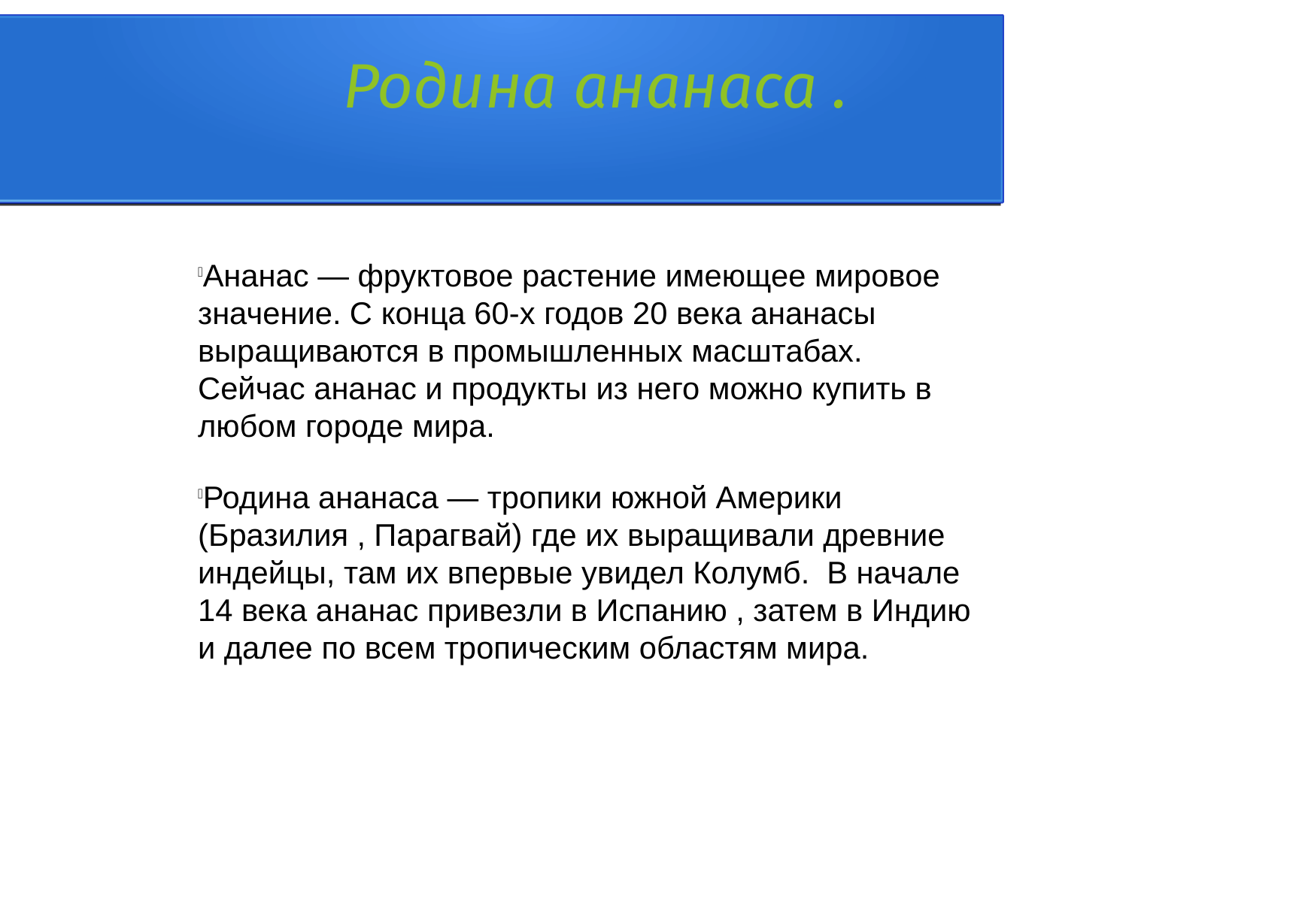

Родина ананаса .
Ананас — фруктовое растение имеющее мировое значение. С конца 60-х годов 20 века ананасы выращиваются в промышленных масштабах. Сейчас ананас и продукты из него можно купить в любом городе мира.

Родина ананаса — тропики южной Америки (Бразилия , Парагвай) где их выращивали древние индейцы, там их впервые увидел Колумб.  В начале 14 века ананас привезли в Испанию , затем в Индию и далее по всем тропическим областям мира.